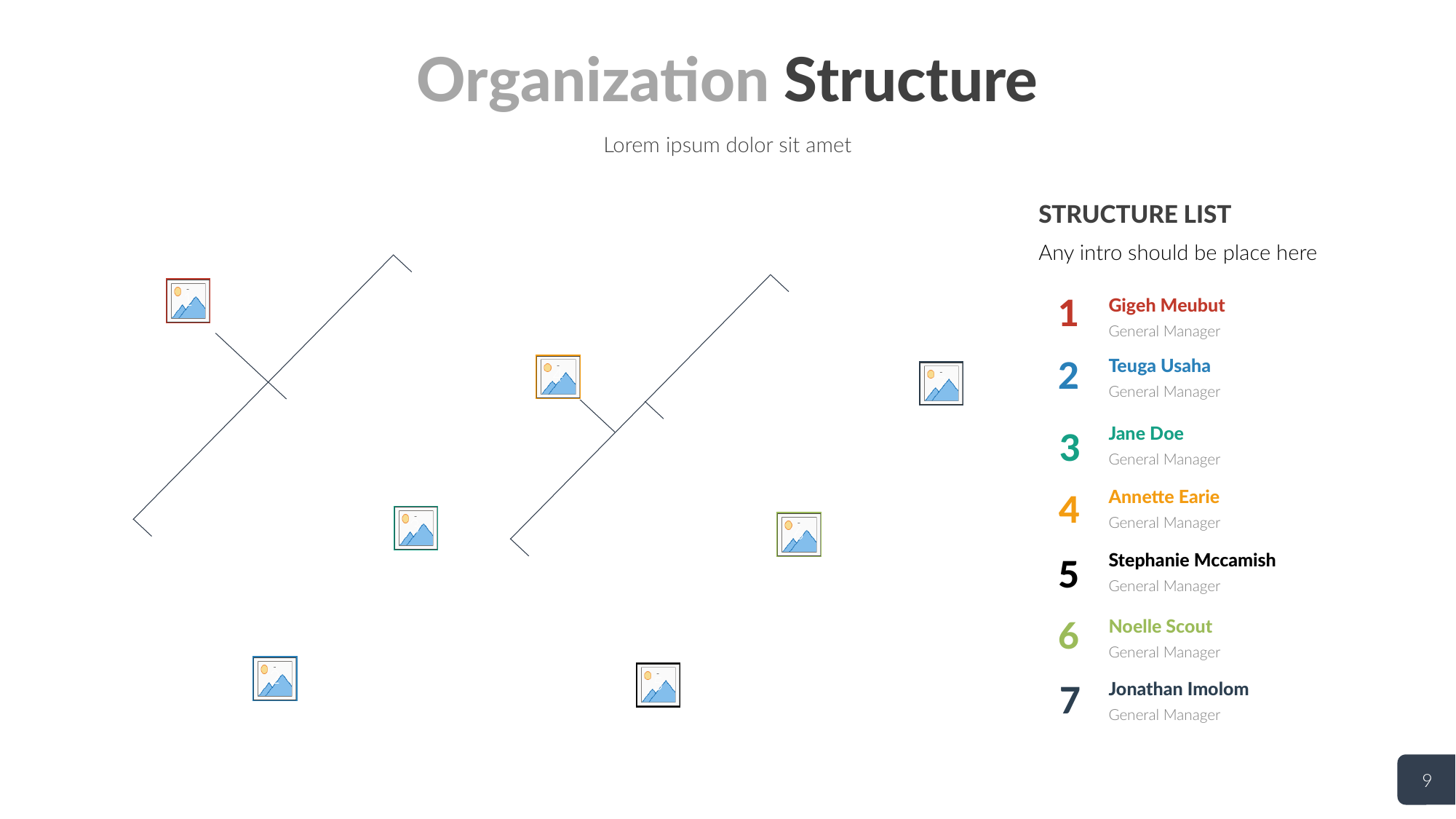

# Organization Structure
Lorem ipsum dolor sit amet

STRUCTURE LIST
Any intro should be place here

1
1
Gigeh Meubut
General Manager
2
Teuga Usaha

4
7
General Manager

Jane Doe
3

General Manager
Annette Earie
4

General Manager

3
6
Stephanie Mccamish
5

General Manager

6
Noelle Scout
General Manager

2
5
7
Jonathan Imolom
General Manager

9